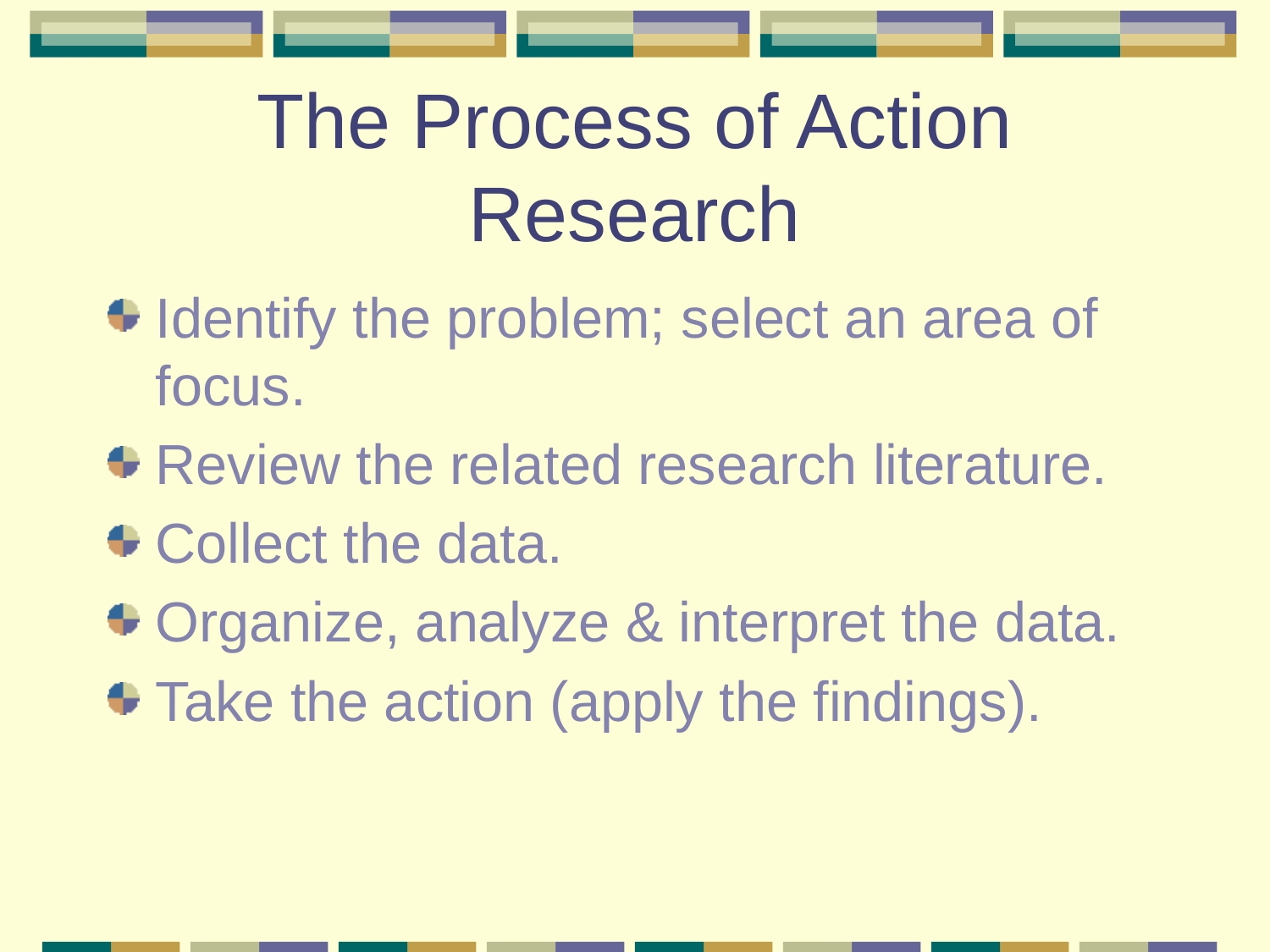

# The Process of Action Research
Identify the problem; select an area of focus.
Review the related research literature.
Collect the data.
Organize, analyze & interpret the data.
Take the action (apply the findings).